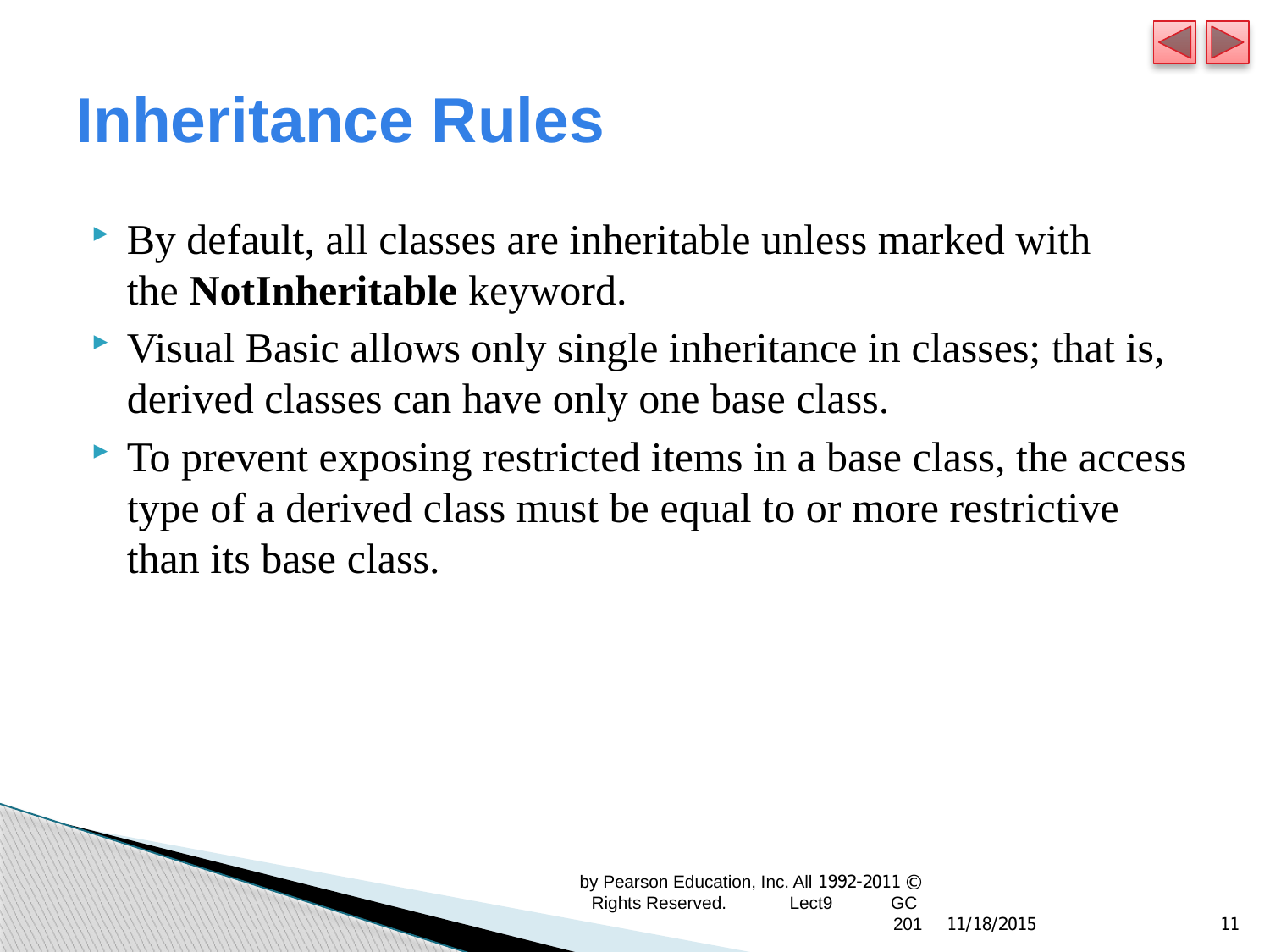

# Inheritance Rules
By default, all classes are inheritable unless marked with the NotInheritable keyword.
Visual Basic allows only single inheritance in classes; that is, derived classes can have only one base class.
To prevent exposing restricted items in a base class, the access type of a derived class must be equal to or more restrictive than its base class.

© 1992-2011 by Pearson Education, Inc. All Rights Reserved.             Lect9            GC  201
11/18/2015
11